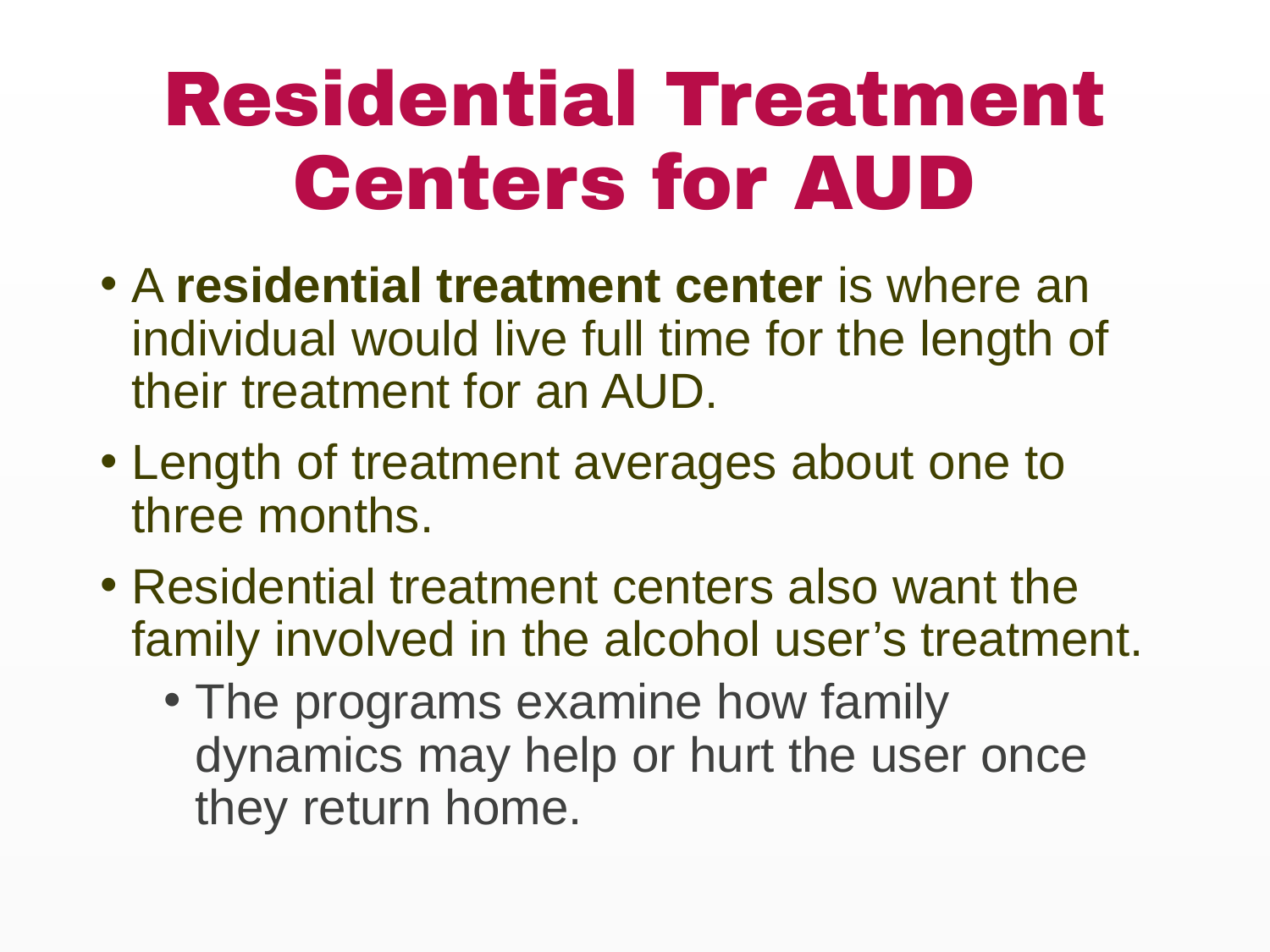

# Residential Treatment Centers for AUD
A residential treatment center is where an individual would live full time for the length of their treatment for an AUD.
Length of treatment averages about one to three months.
Residential treatment centers also want the family involved in the alcohol user’s treatment.
The programs examine how family dynamics may help or hurt the user once they return home.